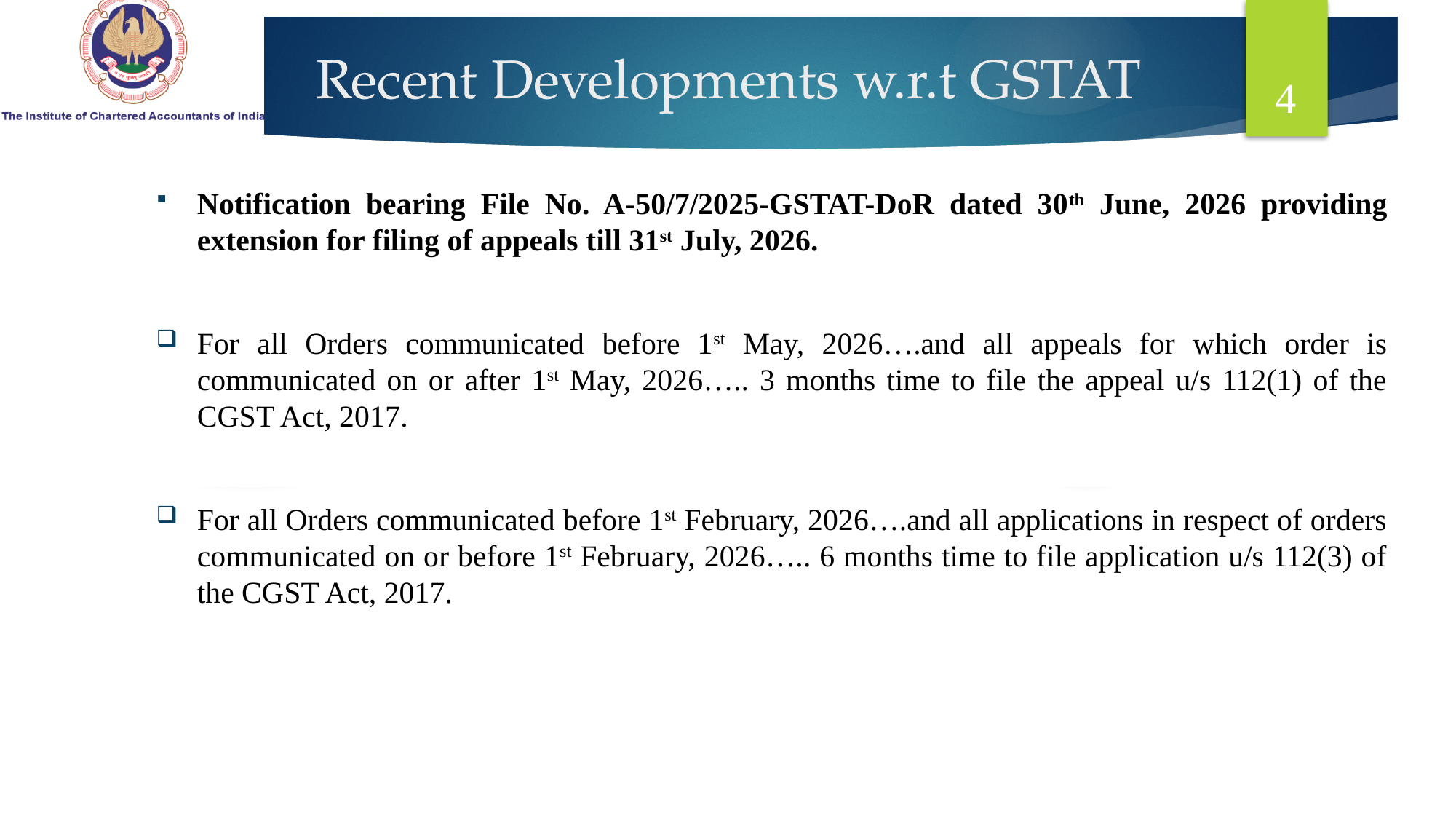

# Recent Developments w.r.t GSTAT
4
Notification bearing File No. A-50/7/2025-GSTAT-DoR dated 30th June, 2026 providing extension for filing of appeals till 31st July, 2026.

For all Orders communicated before 1st May, 2026….and all appeals for which order is communicated on or after 1st May, 2026….. 3 months time to file the appeal u/s 112(1) of the CGST Act, 2017.

For all Orders communicated before 1st February, 2026….and all applications in respect of orders communicated on or before 1st February, 2026….. 6 months time to file application u/s 112(3) of the CGST Act, 2017.